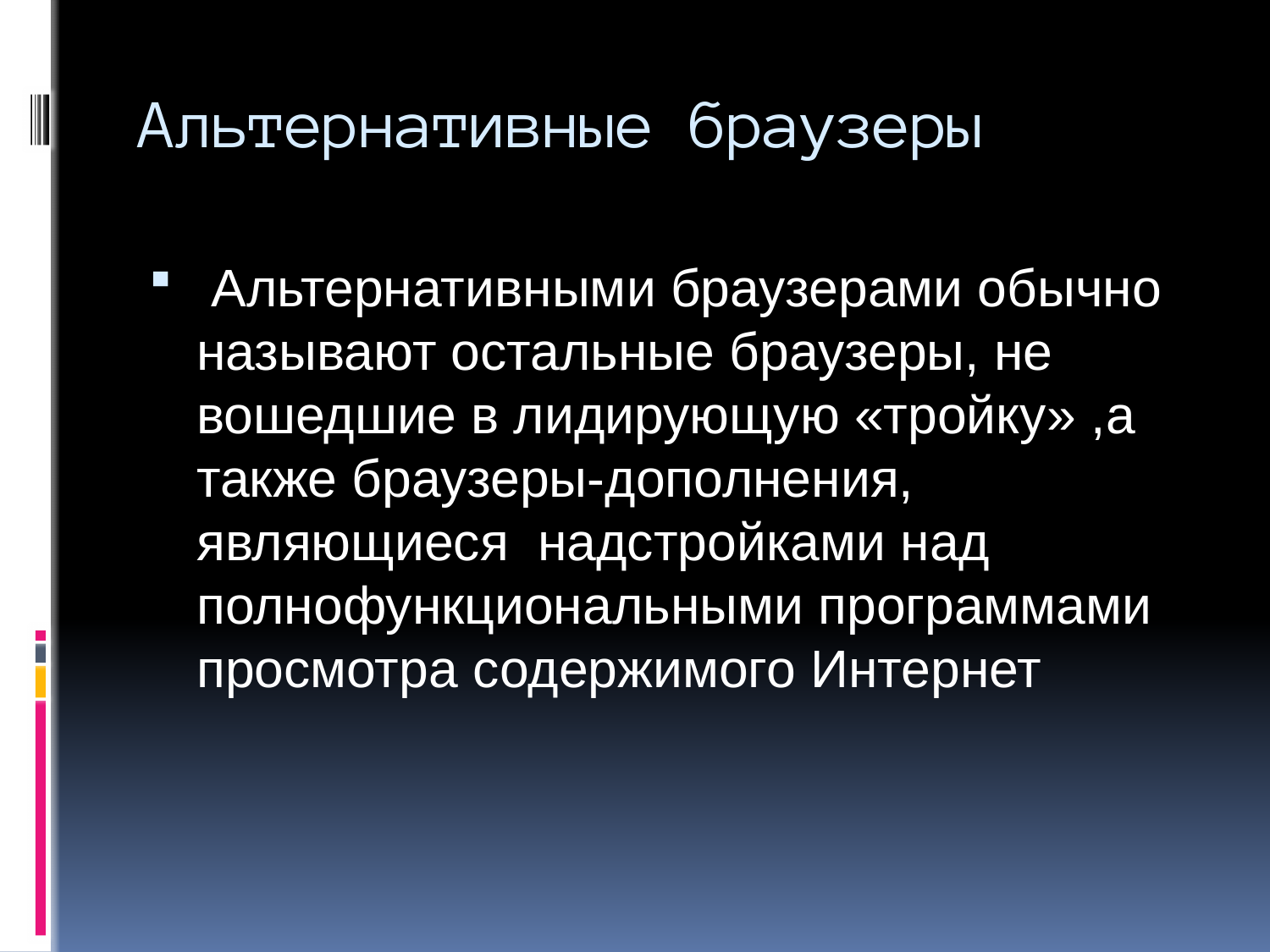

# Альтернативные браузеры
 Альтернативными браузерами обычно называют остальные браузеры, не вошедшие в лидирующую «тройку» ,а также браузеры-дополнения, являющиеся  надстройками над полнофункциональными программами просмотра содержимого Интернет